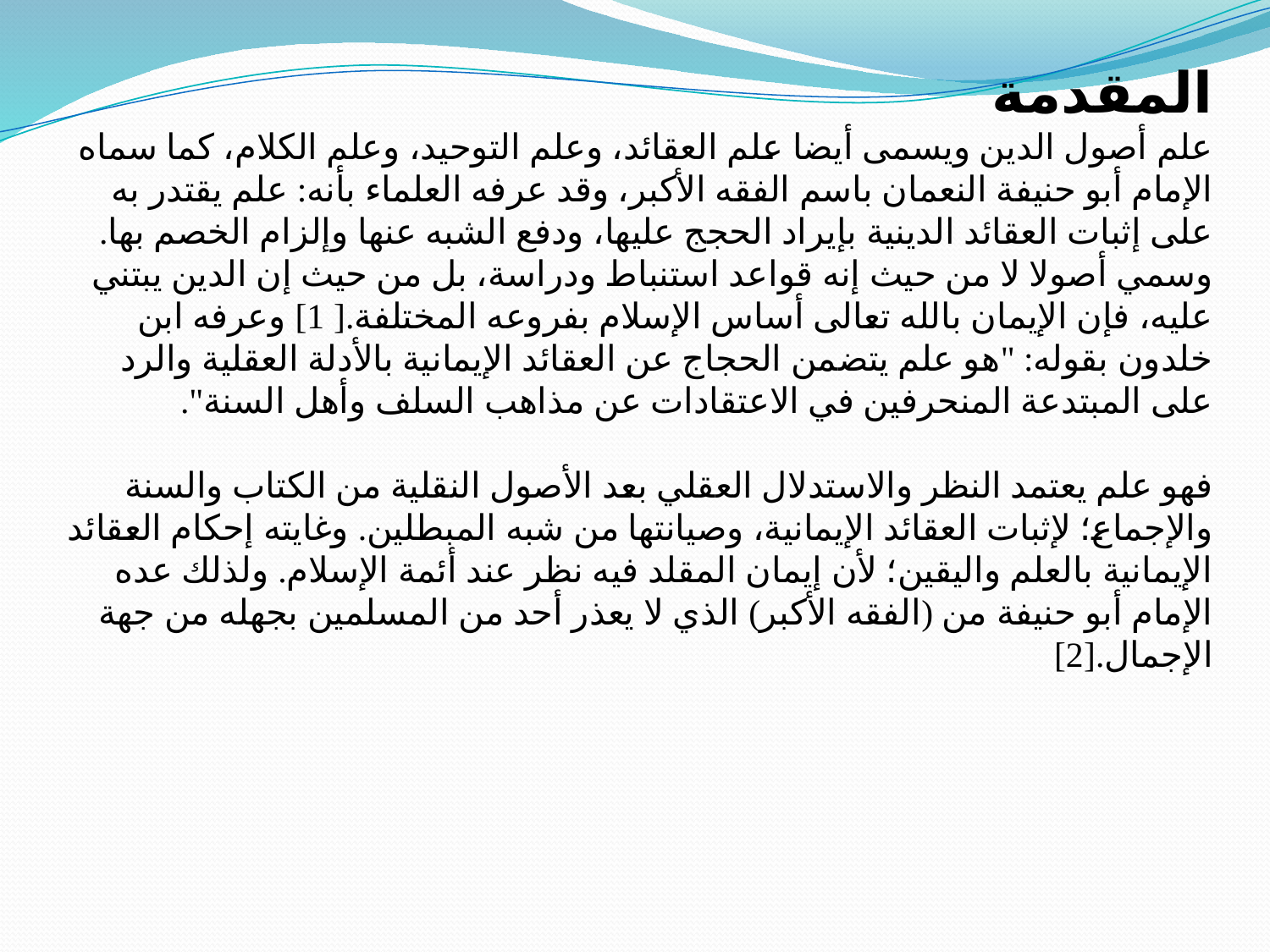

# المقدمة علم أصول الدين ويسمى أيضا علم العقائد، وعلم التوحيد، وعلم الكلام، كما سماه الإمام أبو حنيفة النعمان باسم الفقه الأكبر، وقد عرفه العلماء بأنه: علم يقتدر به على إثبات العقائد الدينية بإيراد الحجج عليها، ودفع الشبه عنها وإلزام الخصم بها. وسمي أصولا لا من حيث إنه قواعد استنباط ودراسة، بل من حيث إن الدين يبتني عليه، فإن الإيمان بالله تعالى أساس الإسلام بفروعه المختلفة.[ 1] وعرفه ابن خلدون بقوله: "هو علم يتضمن الحجاج عن العقائد الإيمانية بالأدلة العقلية والرد على المبتدعة المنحرفين في الاعتقادات عن مذاهب السلف وأهل السنة". فهو علم يعتمد النظر والاستدلال العقلي بعد الأصول النقلية من الكتاب والسنة والإجماع؛ لإثبات العقائد الإيمانية، وصيانتها من شبه المبطلين. وغايته إحكام العقائد الإيمانية بالعلم واليقين؛ لأن إيمان المقلد فيه نظر عند أئمة الإسلام. ولذلك عده الإمام أبو حنيفة من (الفقه الأكبر) الذي لا يعذر أحد من المسلمين بجهله من جهة الإجمال.[2]